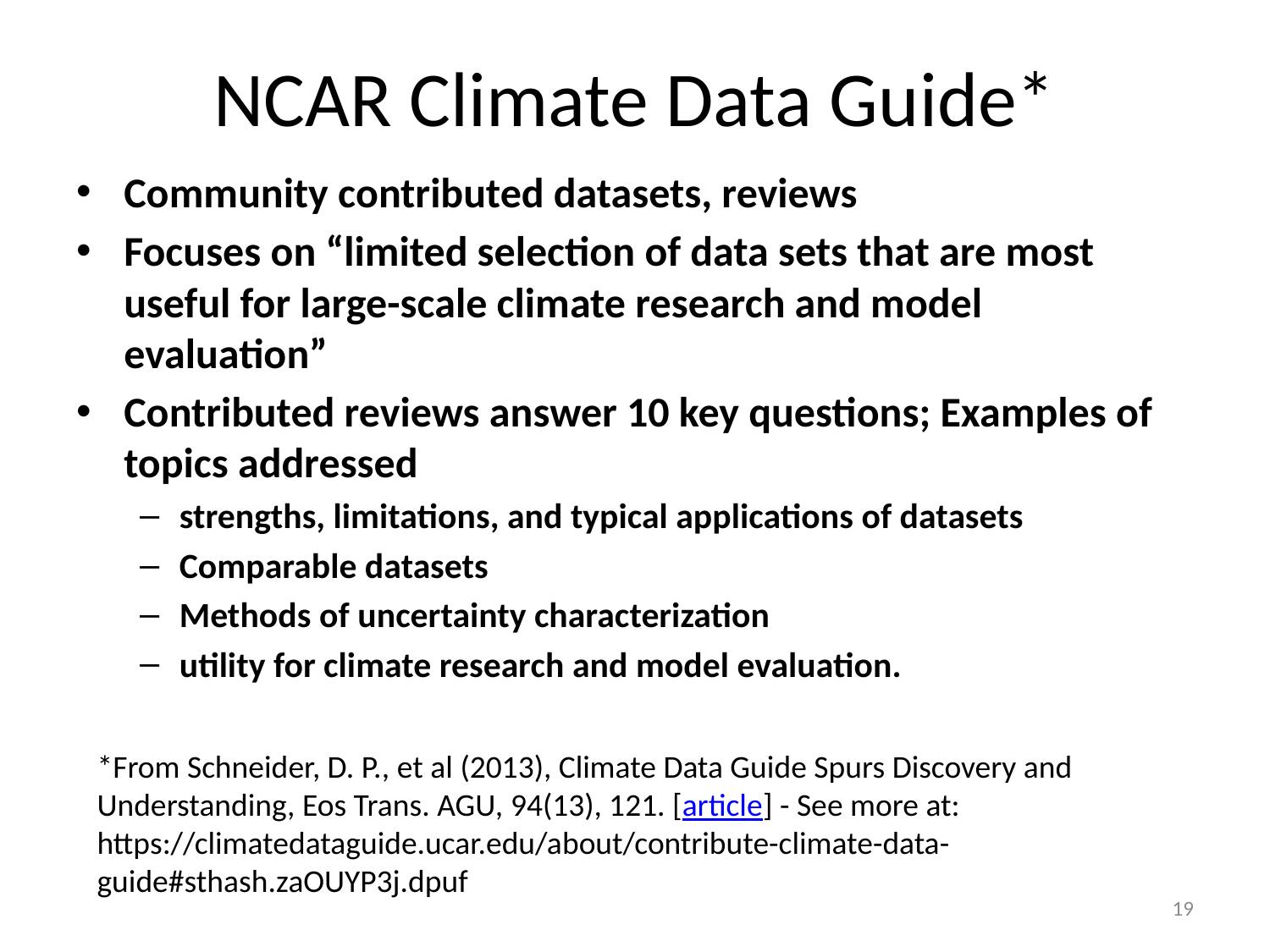

# NCAR Climate Data Guide*
Community contributed datasets, reviews
Focuses on “limited selection of data sets that are most useful for large-scale climate research and model evaluation”
Contributed reviews answer 10 key questions; Examples of topics addressed
strengths, limitations, and typical applications of datasets
Comparable datasets
Methods of uncertainty characterization
utility for climate research and model evaluation.

*From Schneider, D. P., et al (2013), Climate Data Guide Spurs Discovery and Understanding, Eos Trans. AGU, 94(13), 121. [article] - See more at: https://climatedataguide.ucar.edu/about/contribute-climate-data-guide#sthash.zaOUYP3j.dpuf
19